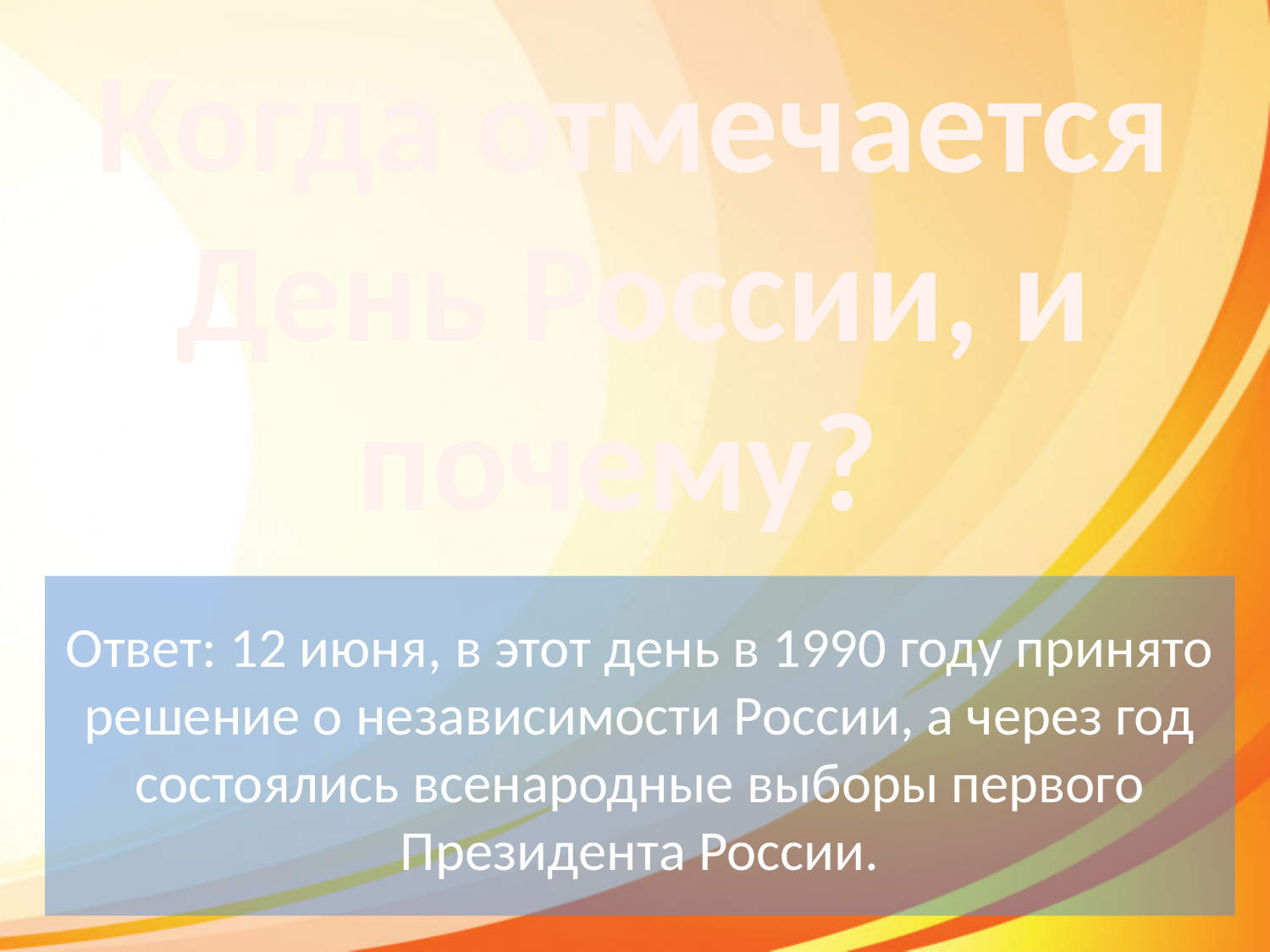

Когда отмечается День России, и почему?
Ответ: 12 июня, в этот день в 1990 году принято решение о независимости России, а через год состоялись всенародные выборы первого Президента России.